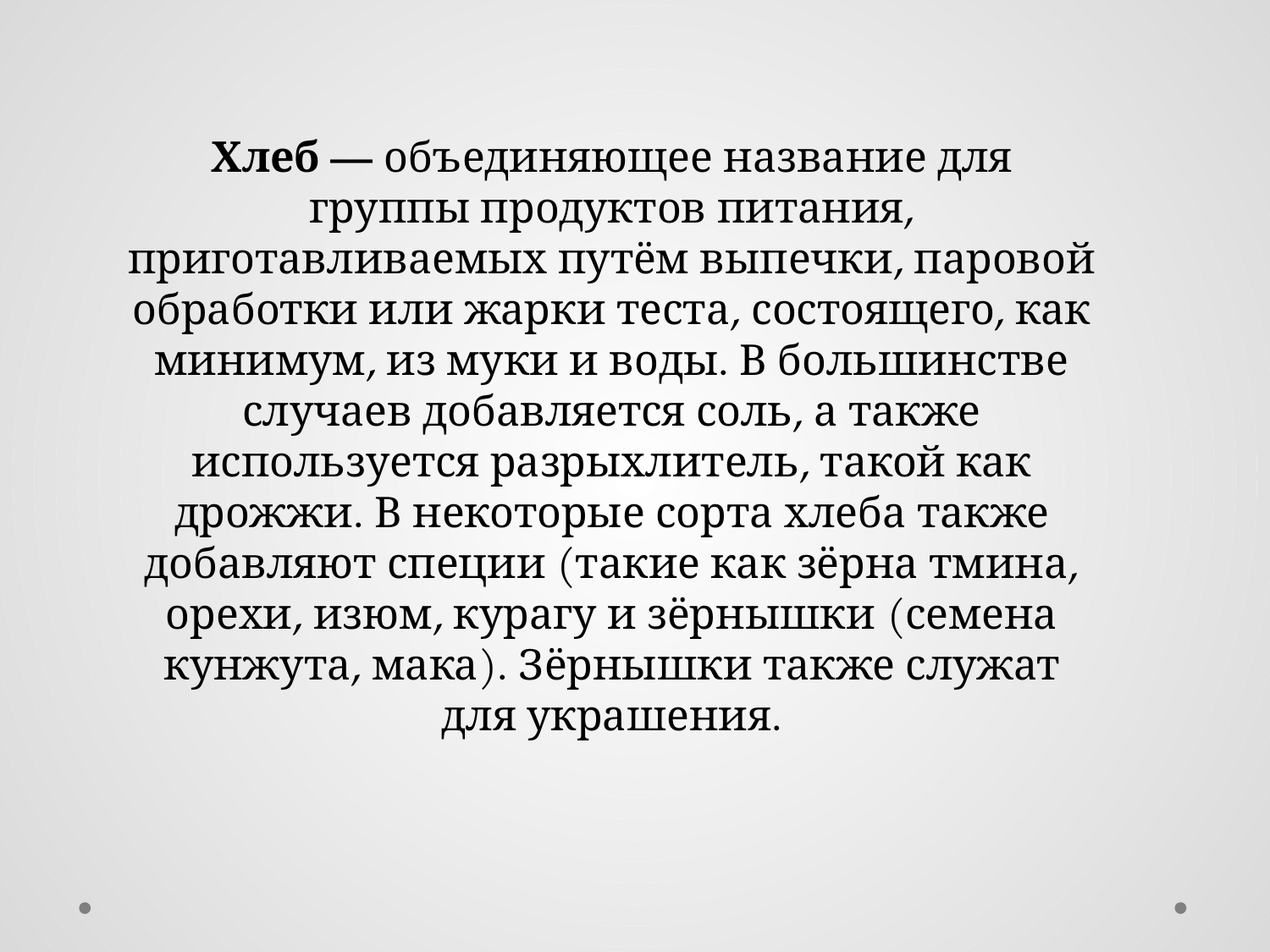

# Хлеб — объединяющее название для группы продуктов питания, приготавливаемых путём выпечки, паровой обработки или жарки теста, состоящего, как минимум, из муки и воды. В большинстве случаев добавляется соль, а также используется разрыхлитель, такой как дрожжи. В некоторые сорта хлеба также добавляют специи (такие как зёрна тмина, орехи, изюм, курагу и зёрнышки (семена кунжута, мака). Зёрнышки также служат для украшения.